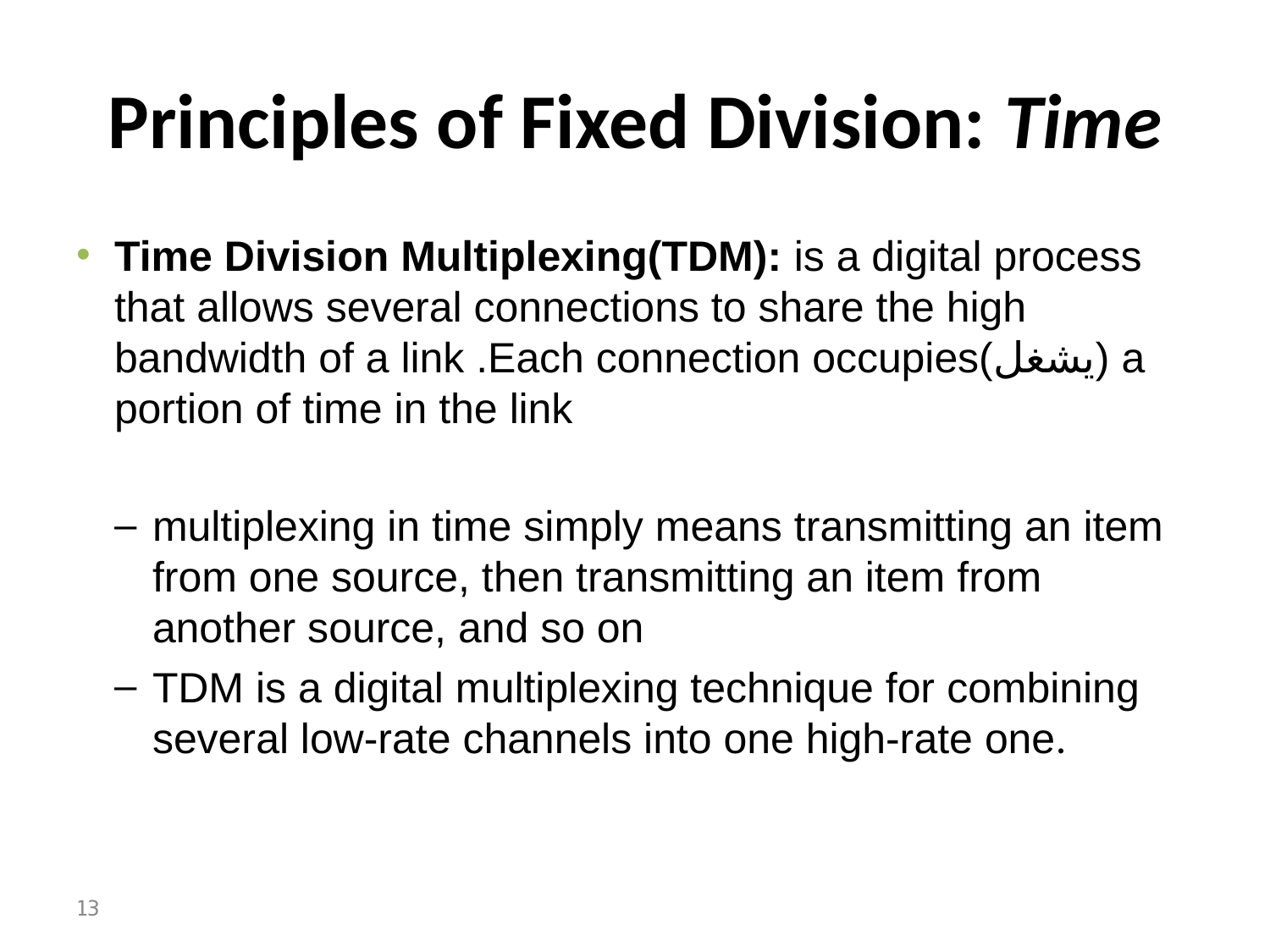

# Principles of Fixed Division: Time
Time Division Multiplexing(TDM): is a digital process that allows several connections to share the high bandwidth of a link .Each connection occupies(يشغل) a portion of time in the link

multiplexing in time simply means transmitting an item from one source, then transmitting an item from another source, and so on
TDM is a digital multiplexing technique for combining several low-rate channels into one high-rate one.
13